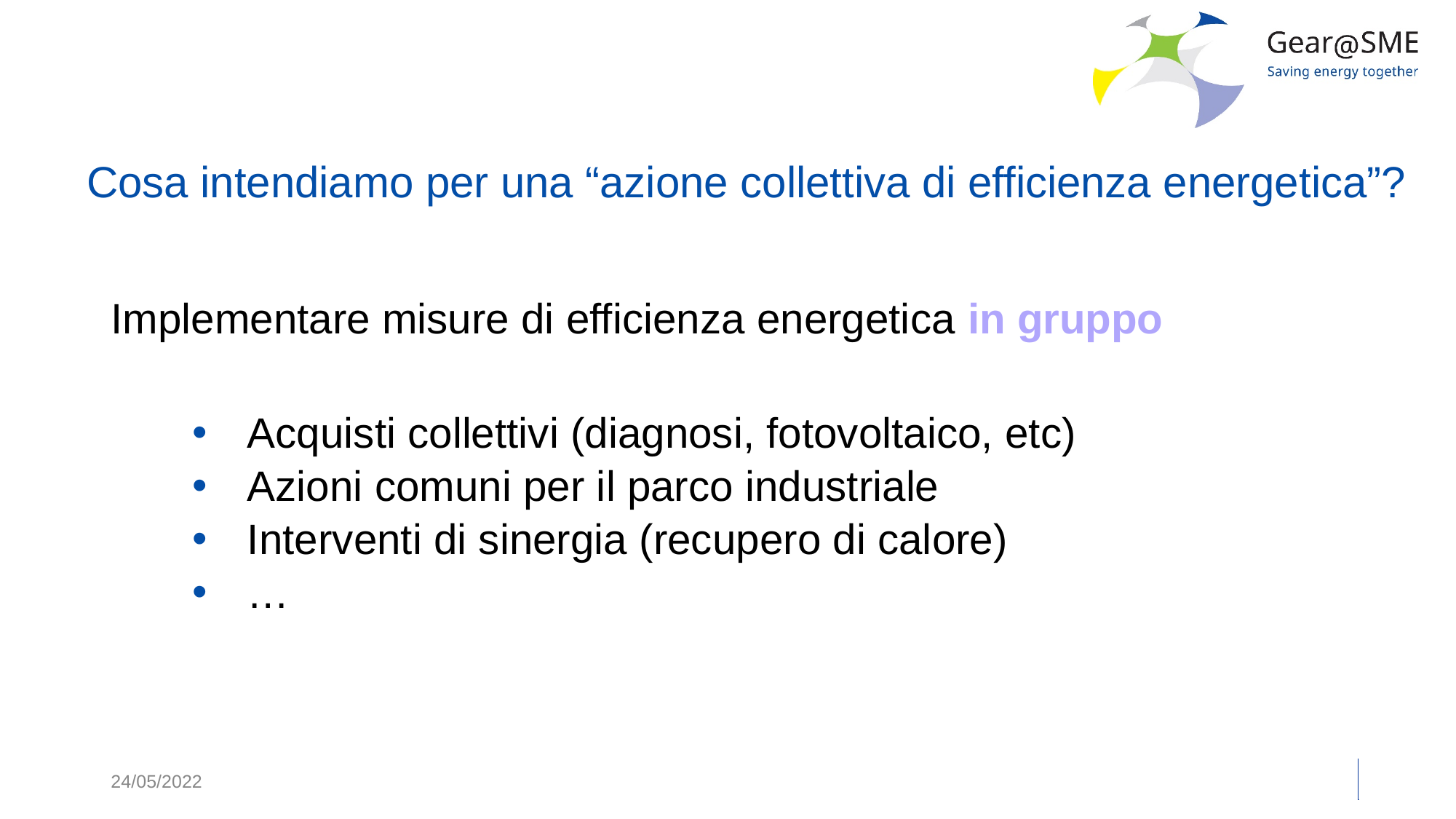

# Cosa intendiamo per una “azione collettiva di efficienza energetica”?

Implementare misure di efficienza energetica in gruppo

Acquisti collettivi (diagnosi, fotovoltaico, etc)
Azioni comuni per il parco industriale
Interventi di sinergia (recupero di calore)
…

24/05/2022